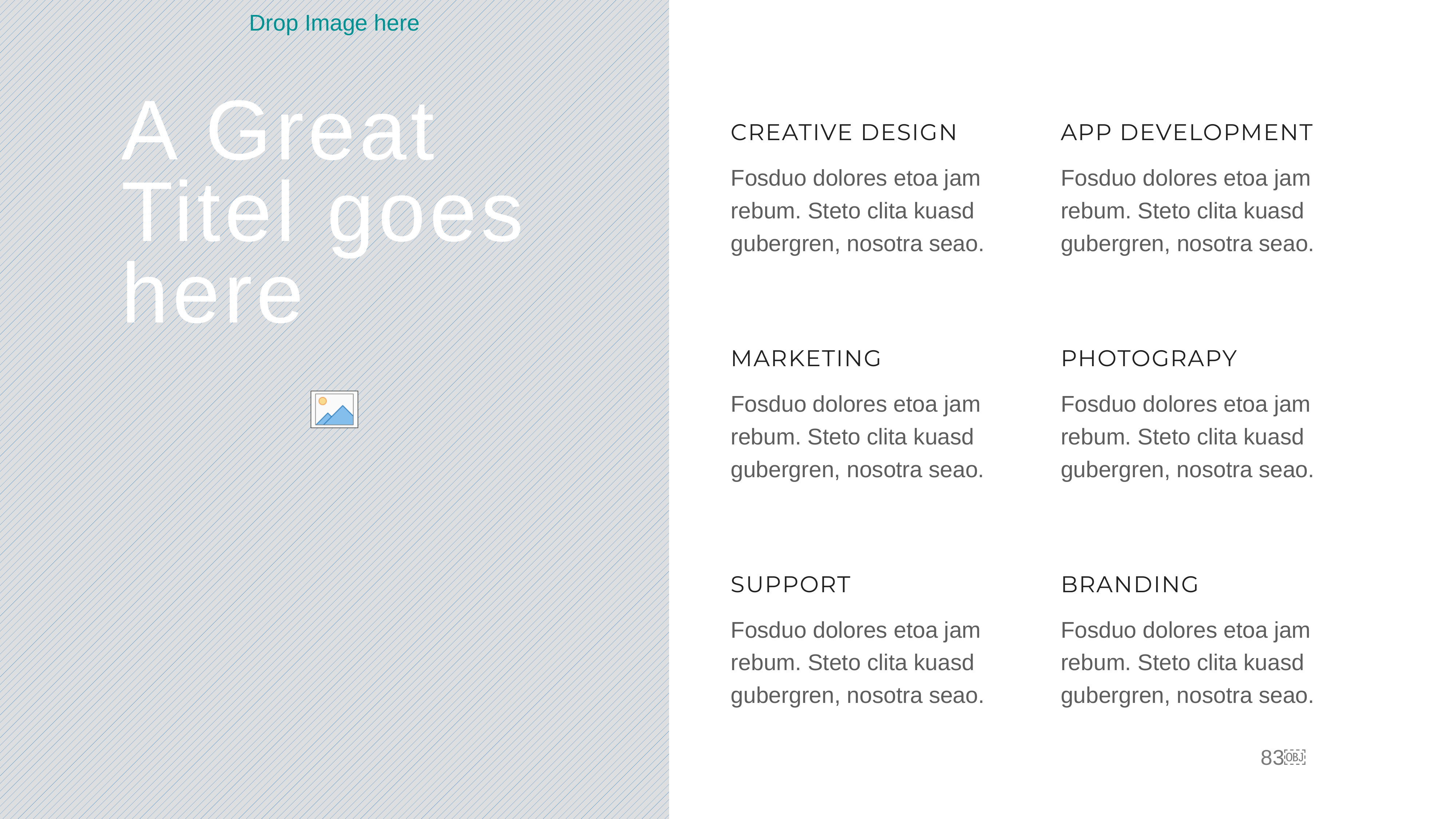

A Great
Titel goes
here
CREATIVE DESIGN
APP DEVELOPMENT
Fosduo dolores etoa jam rebum. Steto clita kuasd gubergren, nosotra seao.
Fosduo dolores etoa jam rebum. Steto clita kuasd gubergren, nosotra seao.
MARKETING
PHOTOGRAPY
Fosduo dolores etoa jam rebum. Steto clita kuasd gubergren, nosotra seao.
Fosduo dolores etoa jam rebum. Steto clita kuasd gubergren, nosotra seao.
SUPPORT
BRANDING
Fosduo dolores etoa jam rebum. Steto clita kuasd gubergren, nosotra seao.
Fosduo dolores etoa jam rebum. Steto clita kuasd gubergren, nosotra seao.